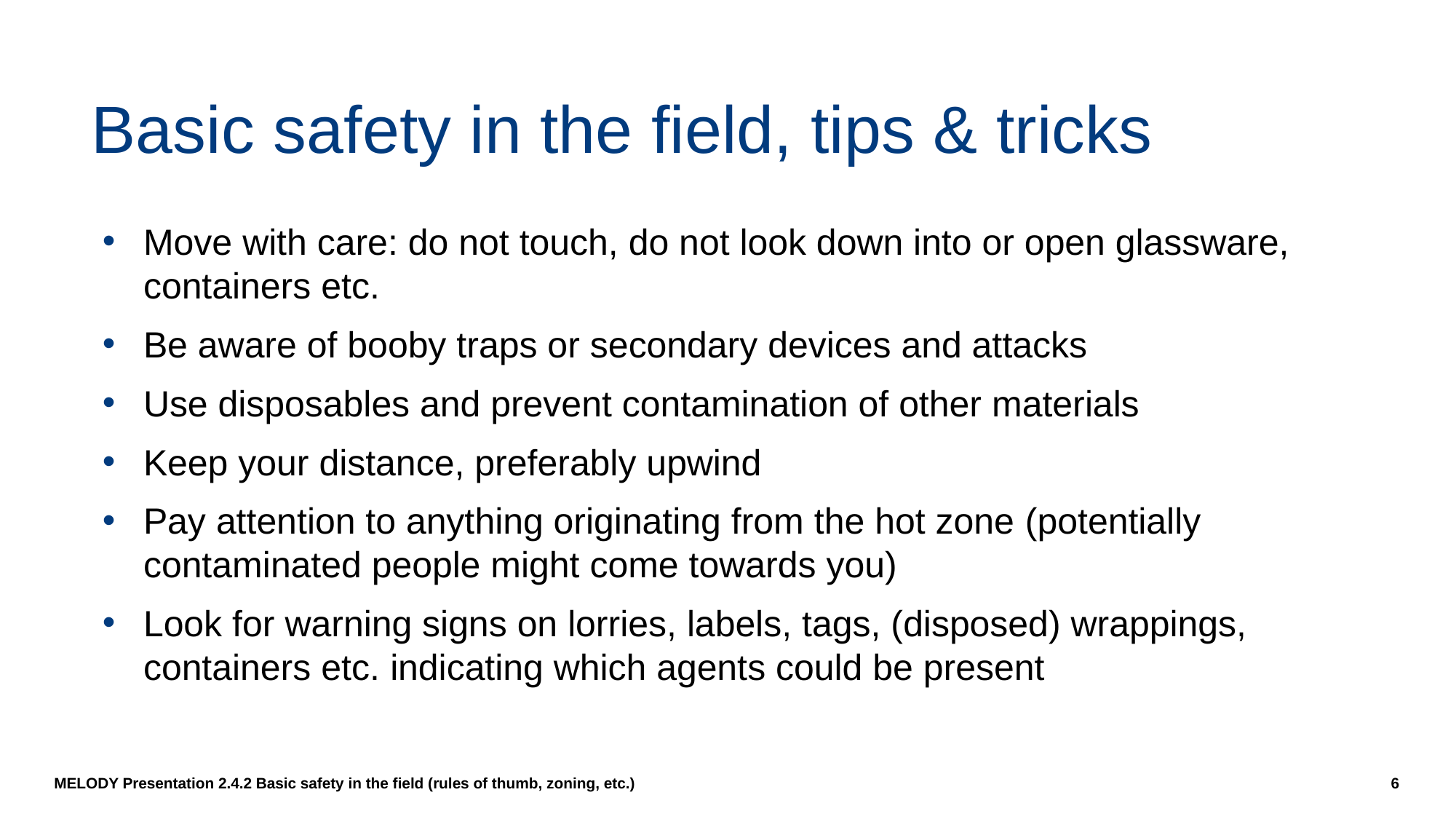

# Basic safety in the field, tips & tricks
Move with care: do not touch, do not look down into or open glassware, containers etc.
Be aware of booby traps or secondary devices and attacks
Use disposables and prevent contamination of other materials
Keep your distance, preferably upwind
Pay attention to anything originating from the hot zone (potentially contaminated people might come towards you)
Look for warning signs on lorries, labels, tags, (disposed) wrappings, containers etc. indicating which agents could be present
MELODY Presentation 2.4.2 Basic safety in the field (rules of thumb, zoning, etc.)
6